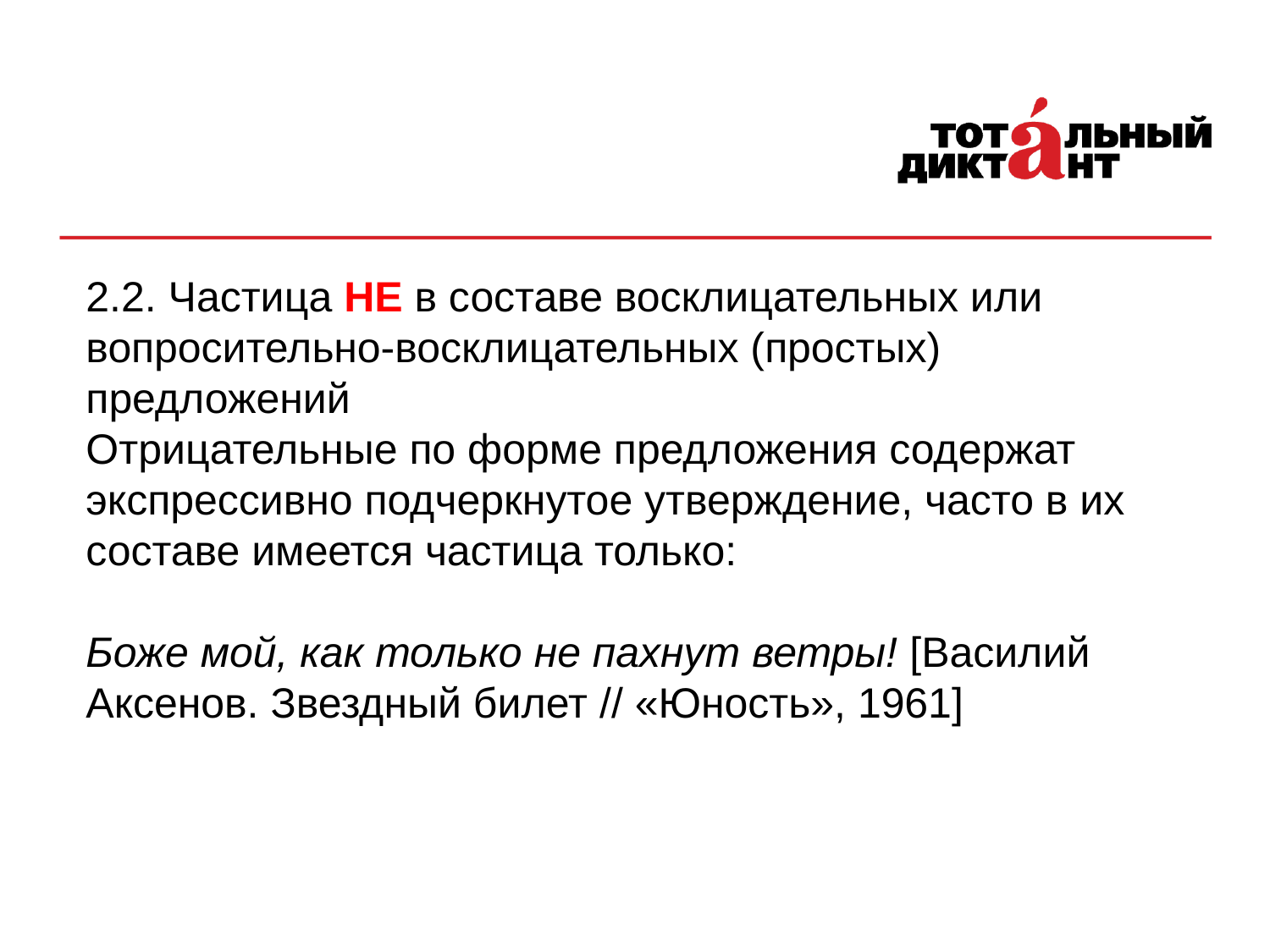

2.2. Частица НЕ в составе восклицательных или вопросительно-восклицательных (простых) предложений
Отрицательные по форме предложения содержат экспрессивно подчеркнутое утверждение, часто в их составе имеется частица только:

Боже мой, как только не пахнут ветры! [Василий Аксенов. Звездный билет // «Юность», 1961]